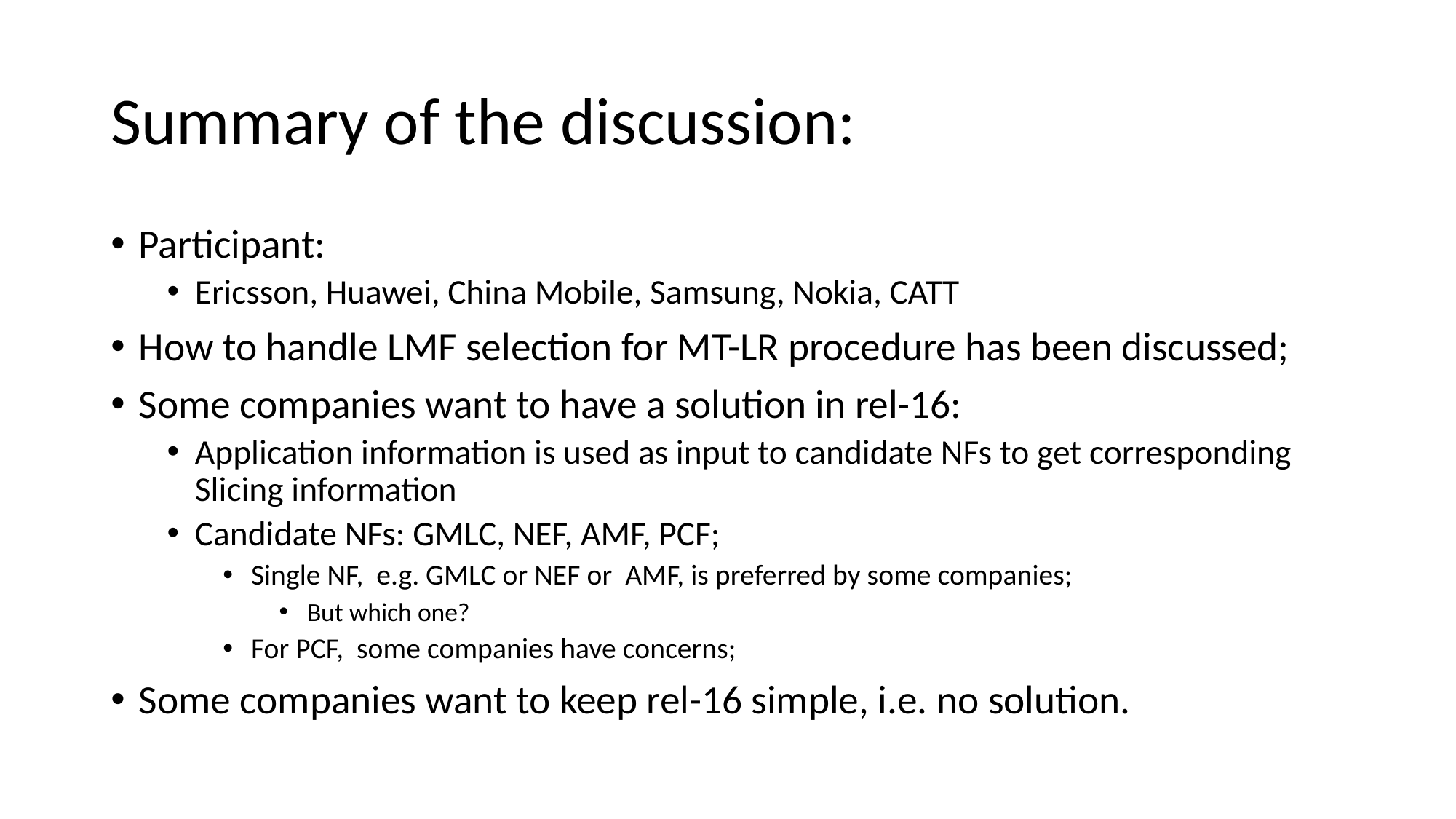

# Summary of the discussion:
Participant:
Ericsson, Huawei, China Mobile, Samsung, Nokia, CATT
How to handle LMF selection for MT-LR procedure has been discussed;
Some companies want to have a solution in rel-16:
Application information is used as input to candidate NFs to get corresponding Slicing information
Candidate NFs: GMLC, NEF, AMF, PCF;
Single NF,  e.g. GMLC or NEF or  AMF, is preferred by some companies;
But which one?
For PCF,  some companies have concerns;
Some companies want to keep rel-16 simple, i.e. no solution.